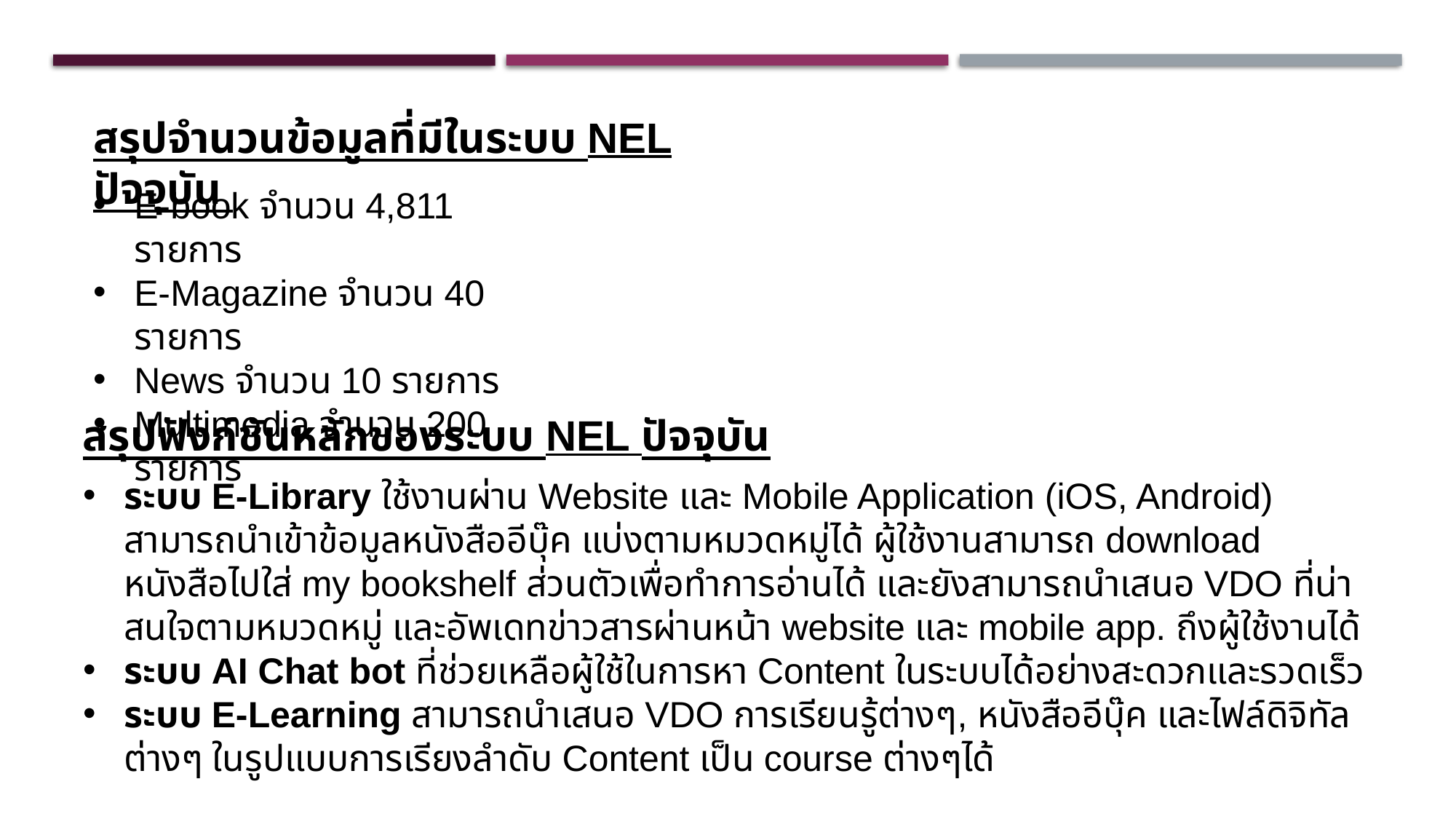

สรุปจำนวนข้อมูลที่มีในระบบ NEL ปัจจุบัน
E-book จำนวน 4,811 รายการ
E-Magazine จำนวน 40 รายการ
News จำนวน 10 รายการ
Multimedia จำนวน 200 รายการ

สรุปฟังก์ชันหลักของระบบ NEL ปัจจุบัน
ระบบ E-Library ใช้งานผ่าน Website และ Mobile Application (iOS, Android) สามารถนำเข้าข้อมูลหนังสืออีบุ๊ค แบ่งตามหมวดหมู่ได้ ผู้ใช้งานสามารถ download หนังสือไปใส่ my bookshelf ส่วนตัวเพื่อทำการอ่านได้ และยังสามารถนำเสนอ VDO ที่น่าสนใจตามหมวดหมู่ และอัพเดทข่าวสารผ่านหน้า website และ mobile app. ถึงผู้ใช้งานได้
ระบบ AI Chat bot ที่ช่วยเหลือผู้ใช้ในการหา Content ในระบบได้อย่างสะดวกและรวดเร็ว
ระบบ E-Learning สามารถนำเสนอ VDO การเรียนรู้ต่างๆ, หนังสืออีบุ๊ค และไฟล์ดิจิทัลต่างๆ ในรูปแบบการเรียงลำดับ Content เป็น course ต่างๆได้